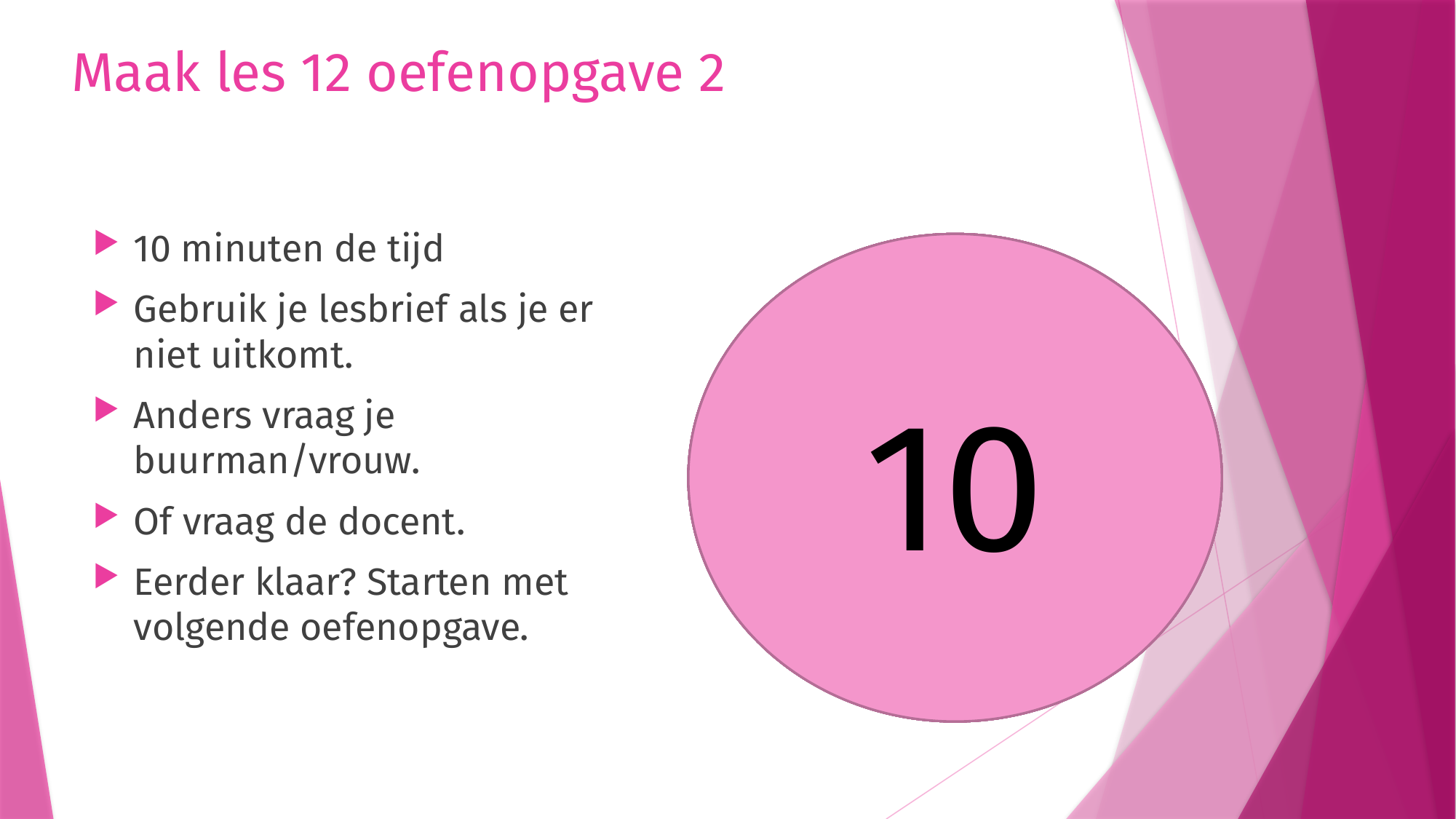

# Maak les 12 oefenopgave 2
10 minuten de tijd
Gebruik je lesbrief als je er niet uitkomt.
Anders vraag je buurman/vrouw.
Of vraag de docent.
Eerder klaar? Starten met volgende oefenopgave.

10
5
6
7
8
9
4
3
1
2